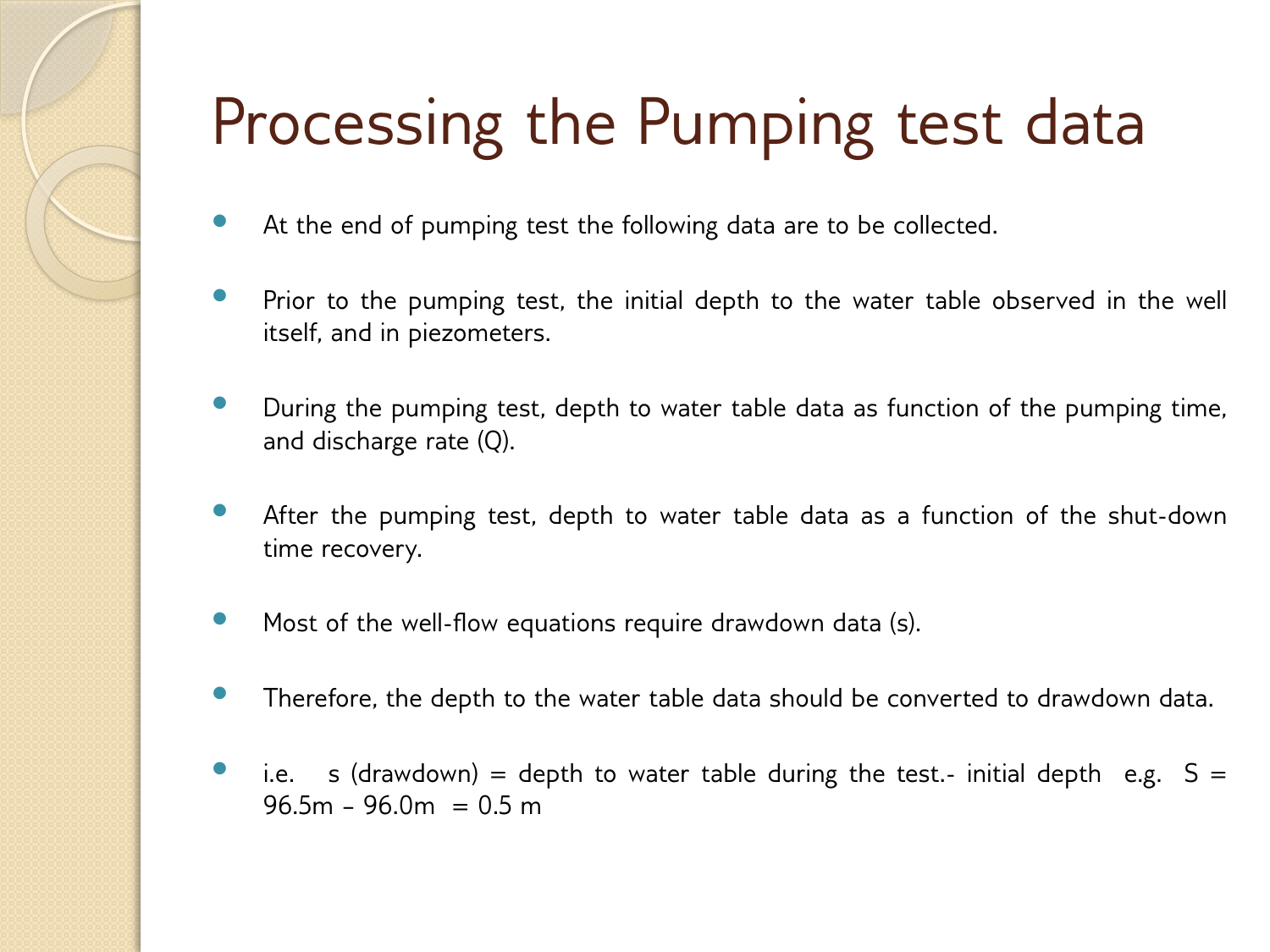

# Processing the Pumping test data
At the end of pumping test the following data are to be collected.

Prior to the pumping test, the initial depth to the water table observed in the well itself, and in piezometers.

During the pumping test, depth to water table data as function of the pumping time, and discharge rate (Q).

After the pumping test, depth to water table data as a function of the shut-down time recovery.

Most of the well-flow equations require drawdown data (s).

Therefore, the depth to the water table data should be converted to drawdown data.

i.e.   s (drawdown) = depth to water table during the test.- initial depth  e.g.  S = 96.5m – 96.0m  = 0.5 m